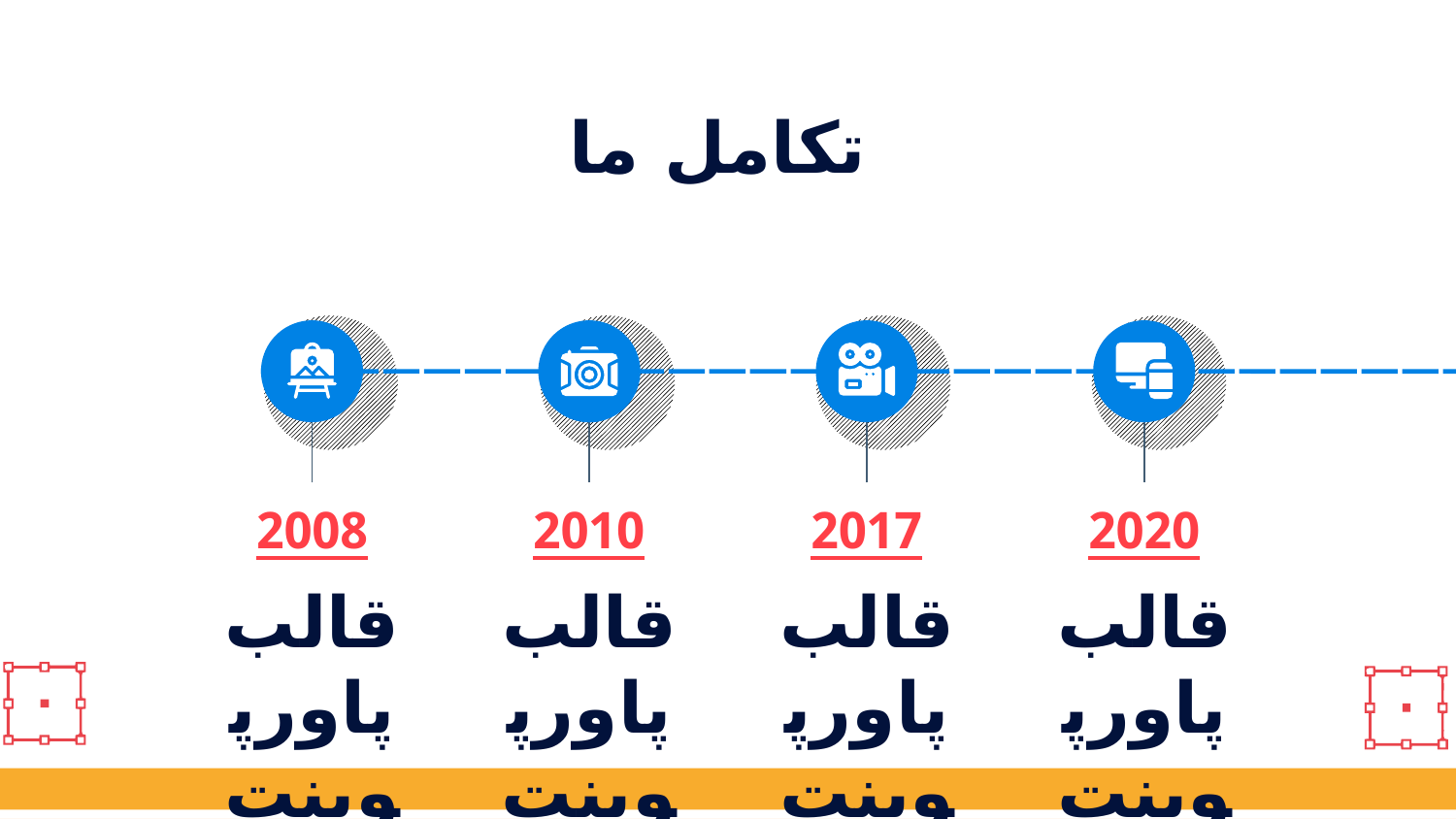

# تکامل ما

2008
2010
2017
2020
قالب پاورپوینت مدیریت استراتژیک قابل ویرایش می باشد
قالب پاورپوینت مدیریت استراتژیک قابل ویرایش می باشد
قالب پاورپوینت مدیریت استراتژیک قابل ویرایش می باشد
قالب پاورپوینت مدیریت استراتژیک قابل ویرایش می باشد